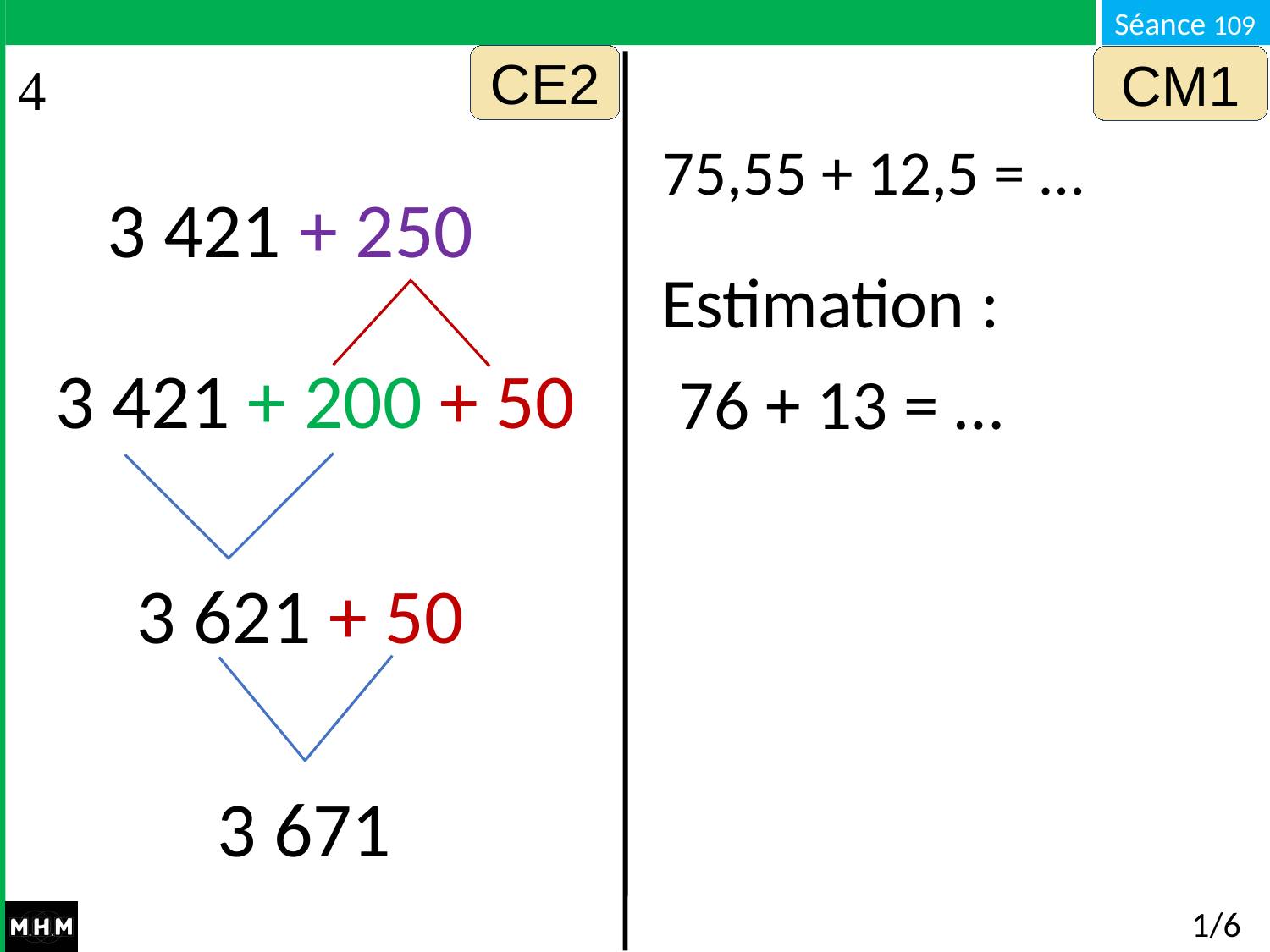

CE2
CM1

75,55 + 12,5 = …
3 421 + 250
Estimation :
3 421 + 200 + 50
76 + 13 = …
3 621 + 50
3 671
# 1/6